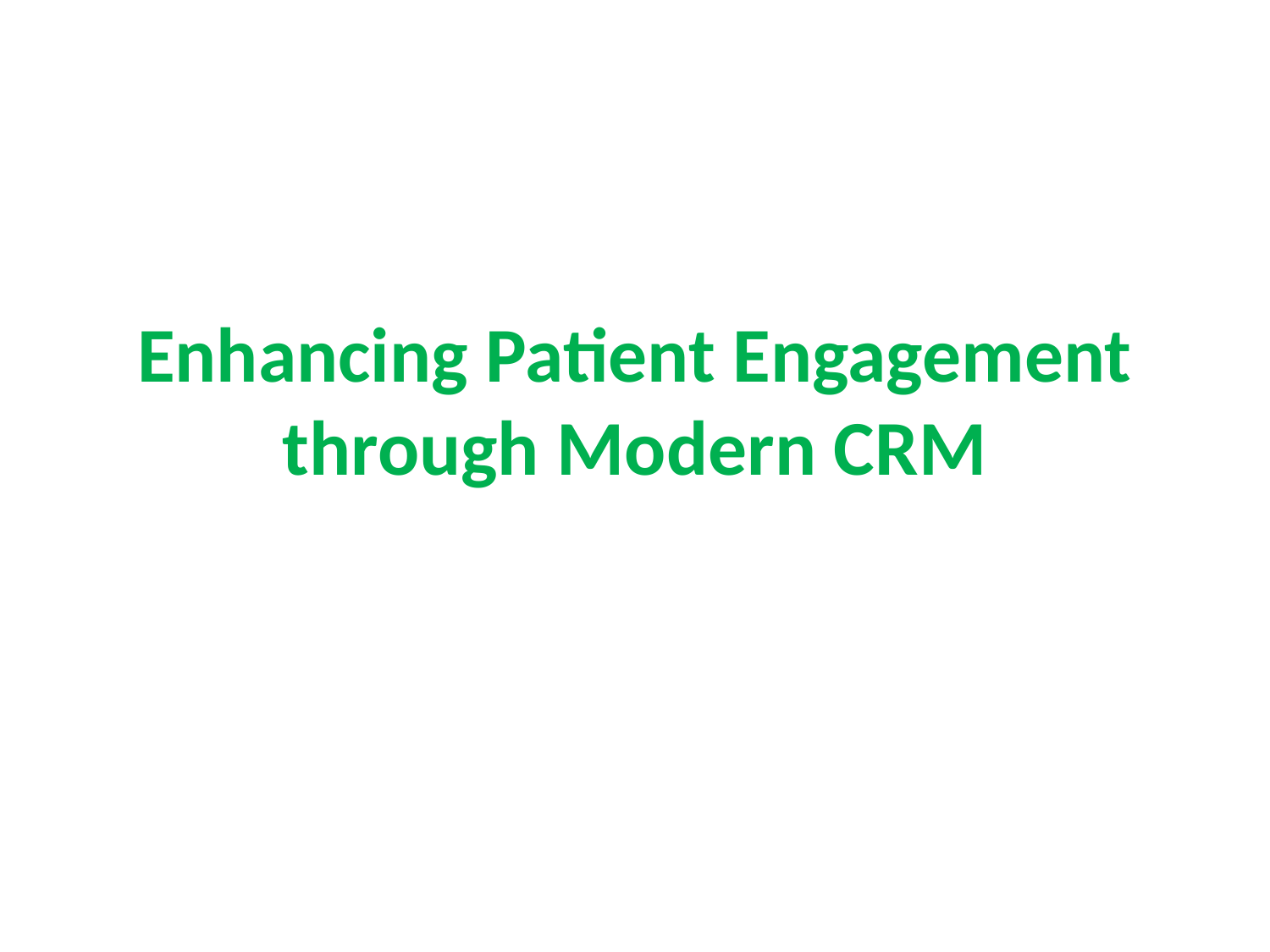

# Enhancing Patient Engagement through Modern CRM